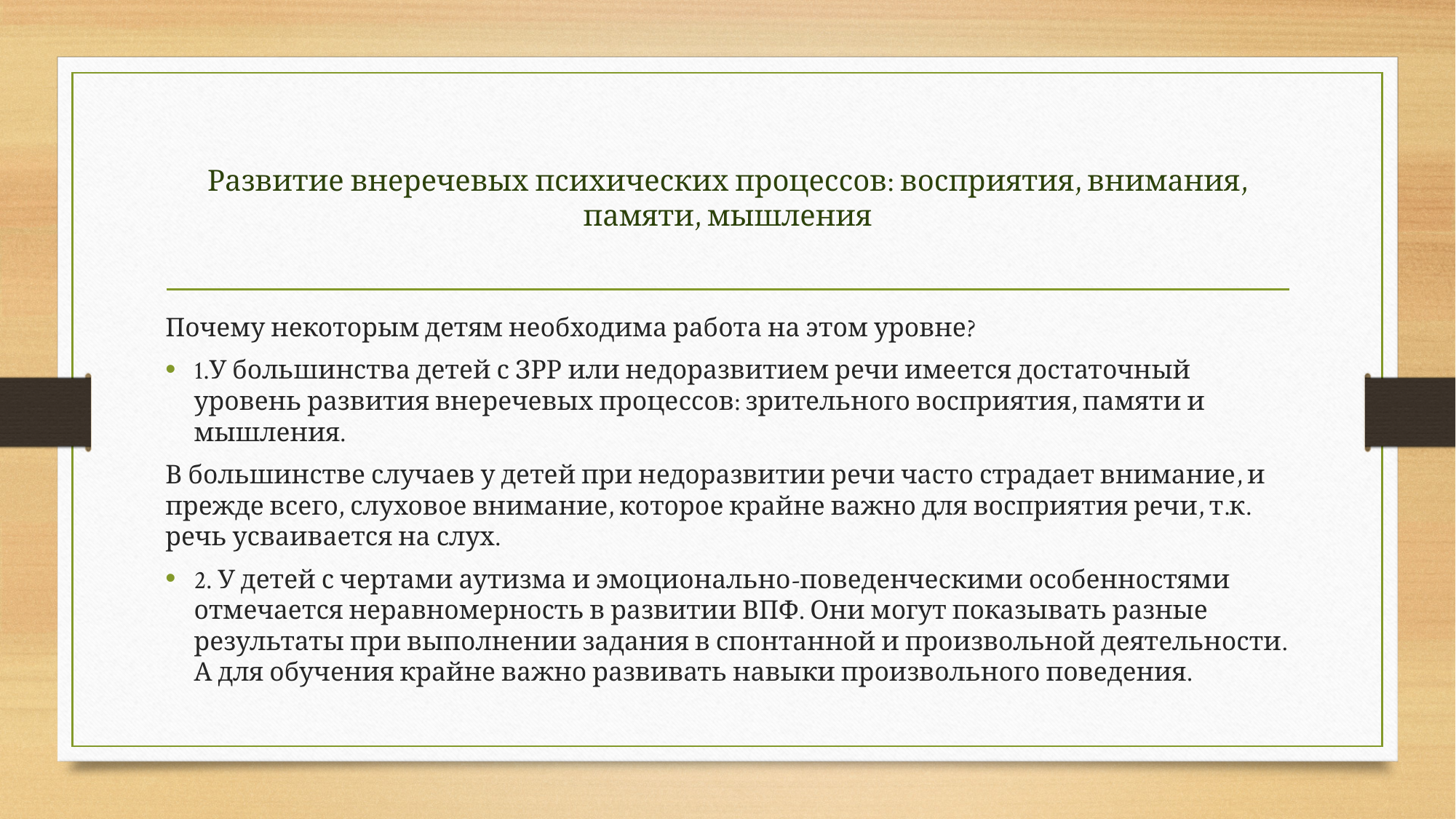

# Развитие внеречевых психических процессов: восприятия, внимания, памяти, мышления
Почему некоторым детям необходима работа на этом уровне?
1.У большинства детей с ЗРР или недоразвитием речи имеется достаточный уровень развития внеречевых процессов: зрительного восприятия, памяти и мышления.
В большинстве случаев у детей при недоразвитии речи часто страдает внимание, и прежде всего, слуховое внимание, которое крайне важно для восприятия речи, т.к. речь усваивается на слух.
2. У детей с чертами аутизма и эмоционально-поведенческими особенностями отмечается неравномерность в развитии ВПФ. Они могут показывать разные результаты при выполнении задания в спонтанной и произвольной деятельности. А для обучения крайне важно развивать навыки произвольного поведения.